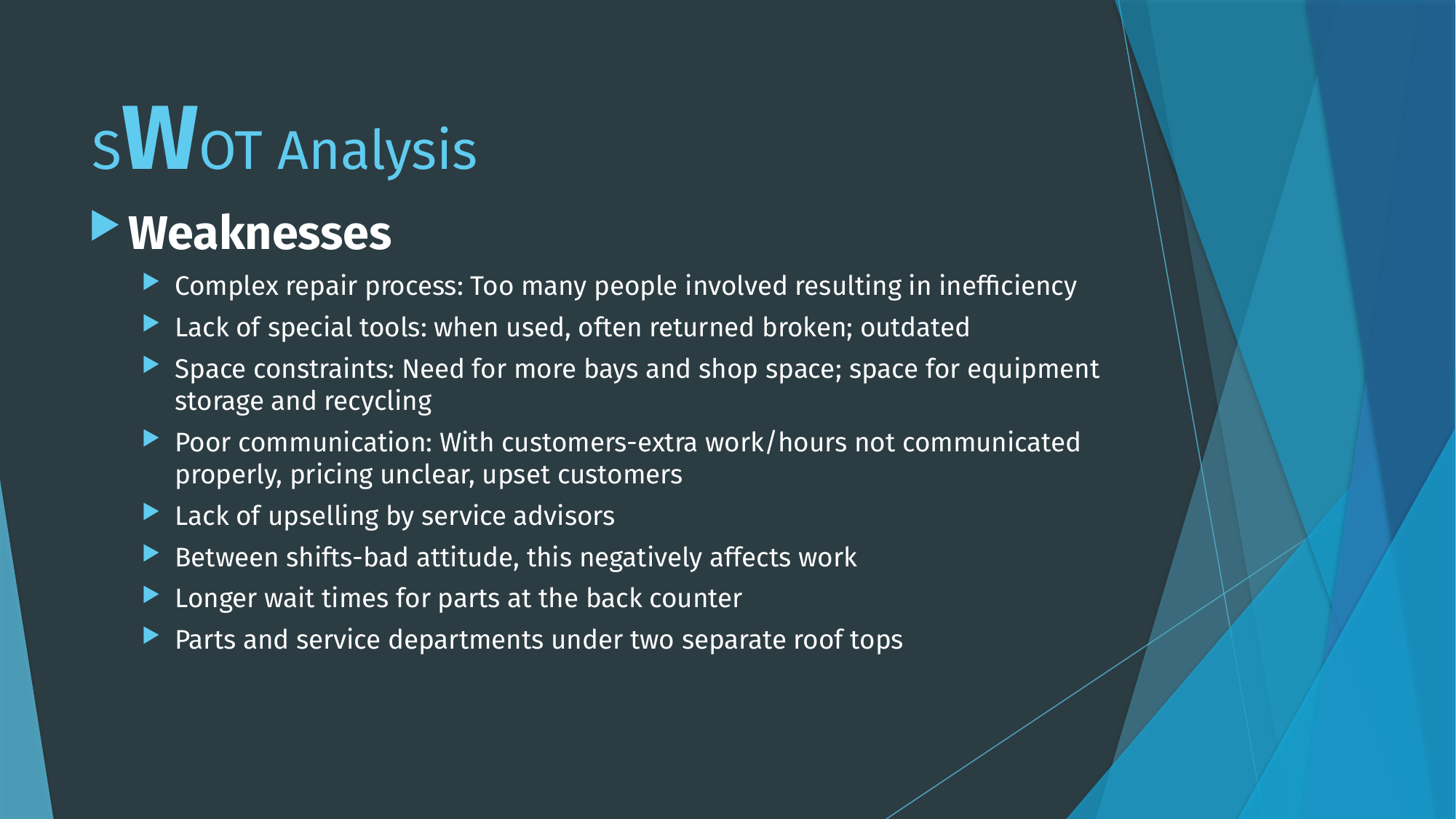

# SWOT Analysis
Weaknesses
Complex repair process: Too many people involved resulting in inefficiency
Lack of special tools: when used, often returned broken; outdated
Space constraints: Need for more bays and shop space; space for equipment storage and recycling
Poor communication: With customers-extra work/hours not communicated properly, pricing unclear, upset customers
Lack of upselling by service advisors
Between shifts-bad attitude, this negatively affects work
Longer wait times for parts at the back counter
Parts and service departments under two separate roof tops